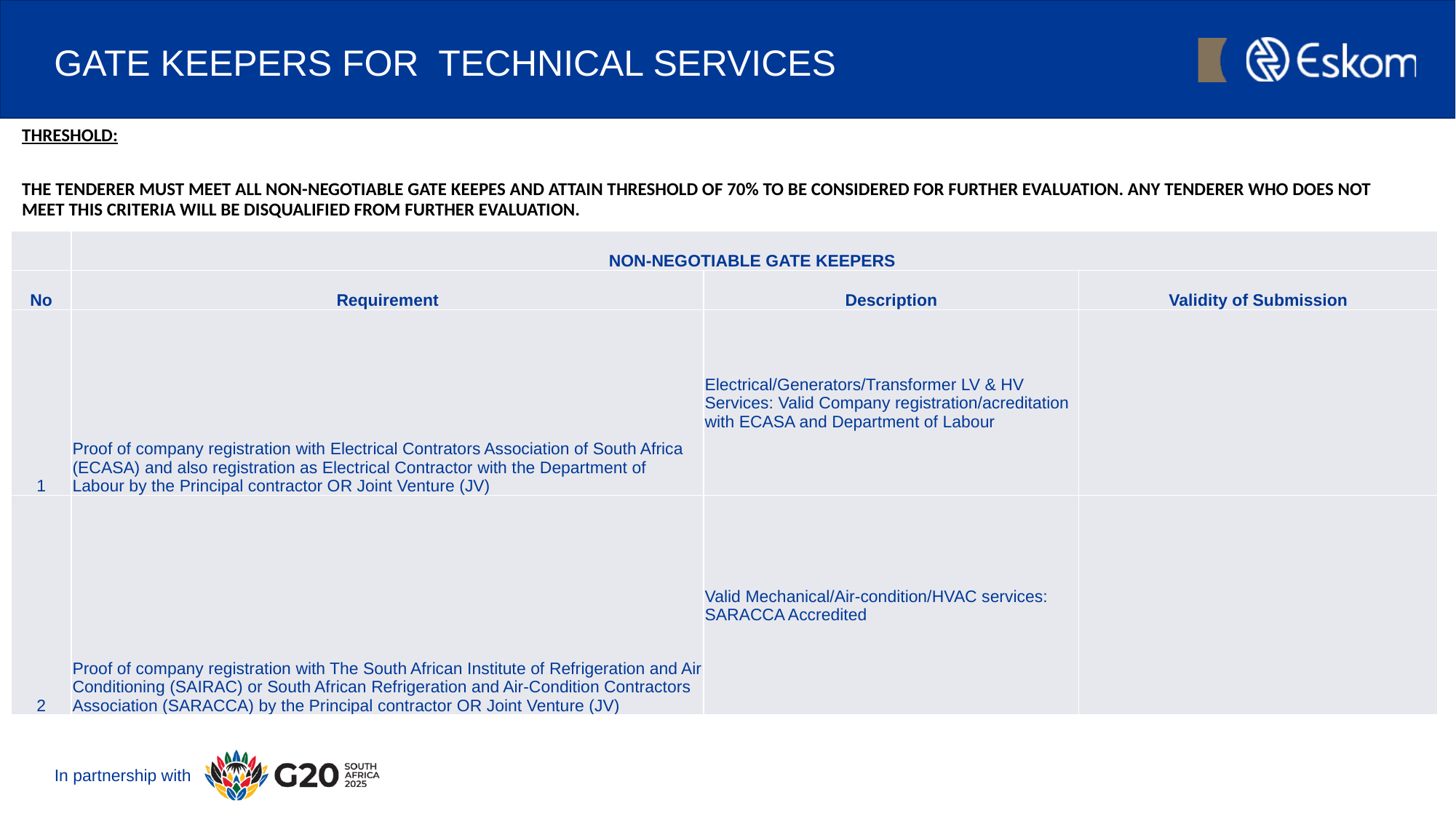

# GATE KEEPERS FOR  TECHNICAL SERVICES
THRESHOLD:
THE TENDERER MUST MEET ALL NON-NEGOTIABLE GATE KEEPES AND ATTAIN THRESHOLD OF 70% TO BE CONSIDERED FOR FURTHER EVALUATION. ANY TENDERER WHO DOES NOT MEET THIS CRITERIA WILL BE DISQUALIFIED FROM FURTHER EVALUATION.
|  | NON-NEGOTIABLE GATE KEEPERS |  |  |
| --- | --- | --- | --- |
| No | Requirement | Description | Validity of Submission |
| 1 | Proof of company registration with Electrical Contrators Association of South Africa (ECASA) and also registration as Electrical Contractor with the Department of Labour by the Principal contractor OR Joint Venture (JV) | Electrical/Generators/Transformer LV & HV Services: Valid Company registration/acreditation with ECASA and Department of Labour |  |
| 2 | Proof of company registration with The South African Institute of Refrigeration and Air Conditioning (SAIRAC) or South African Refrigeration and Air-Condition Contractors Association (SARACCA) by the Principal contractor OR Joint Venture (JV) | Valid Mechanical/Air-condition/HVAC services: SARACCA Accredited |  |